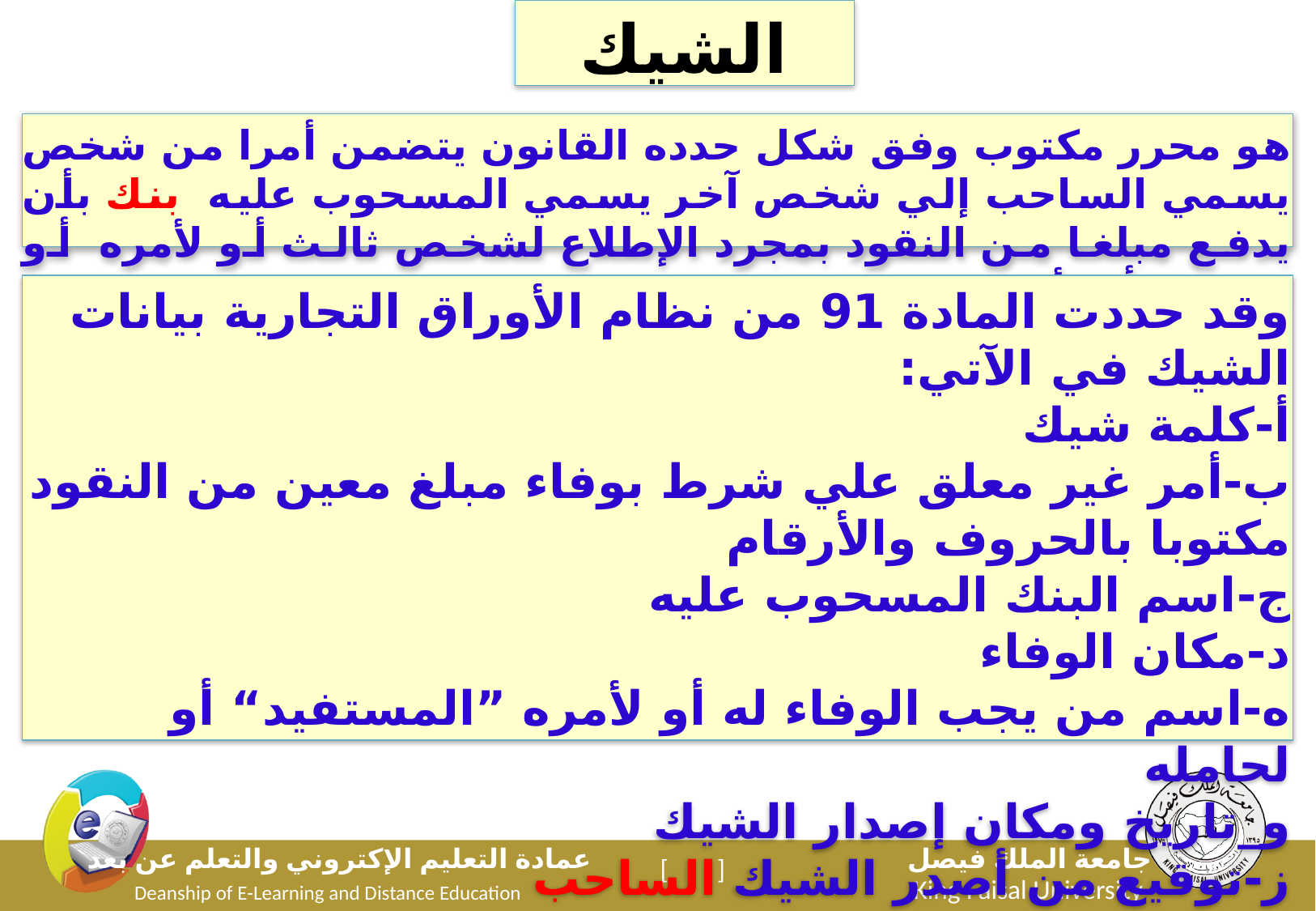

الشيك
هو محرر مكتوب وفق شكل حدده القانون يتضمن أمرا من شخص يسمي الساحب إلي شخص آخر يسمي المسحوب عليه  بنك بأن يدفع مبلغا من النقود بمجرد الإطلاع لشخص ثالث أو لأمره  أو لحامله  أو لأمر الساحب نفسه يسمي المستفيد .

وقد حددت المادة 91 من نظام الأوراق التجارية بيانات الشيك في الآتي:
أ-كلمة شيك
ب-أمر غير معلق علي شرط بوفاء مبلغ معين من النقود مكتوبا بالحروف والأرقام
ج-اسم البنك المسحوب عليه
د-مكان الوفاء
ه-اسم من يجب الوفاء له أو لأمره ”المستفيد“ أو لحامله
و_تاريخ ومكان إصدار الشيك
ز-توقيع من أصدر الشيك الساحب